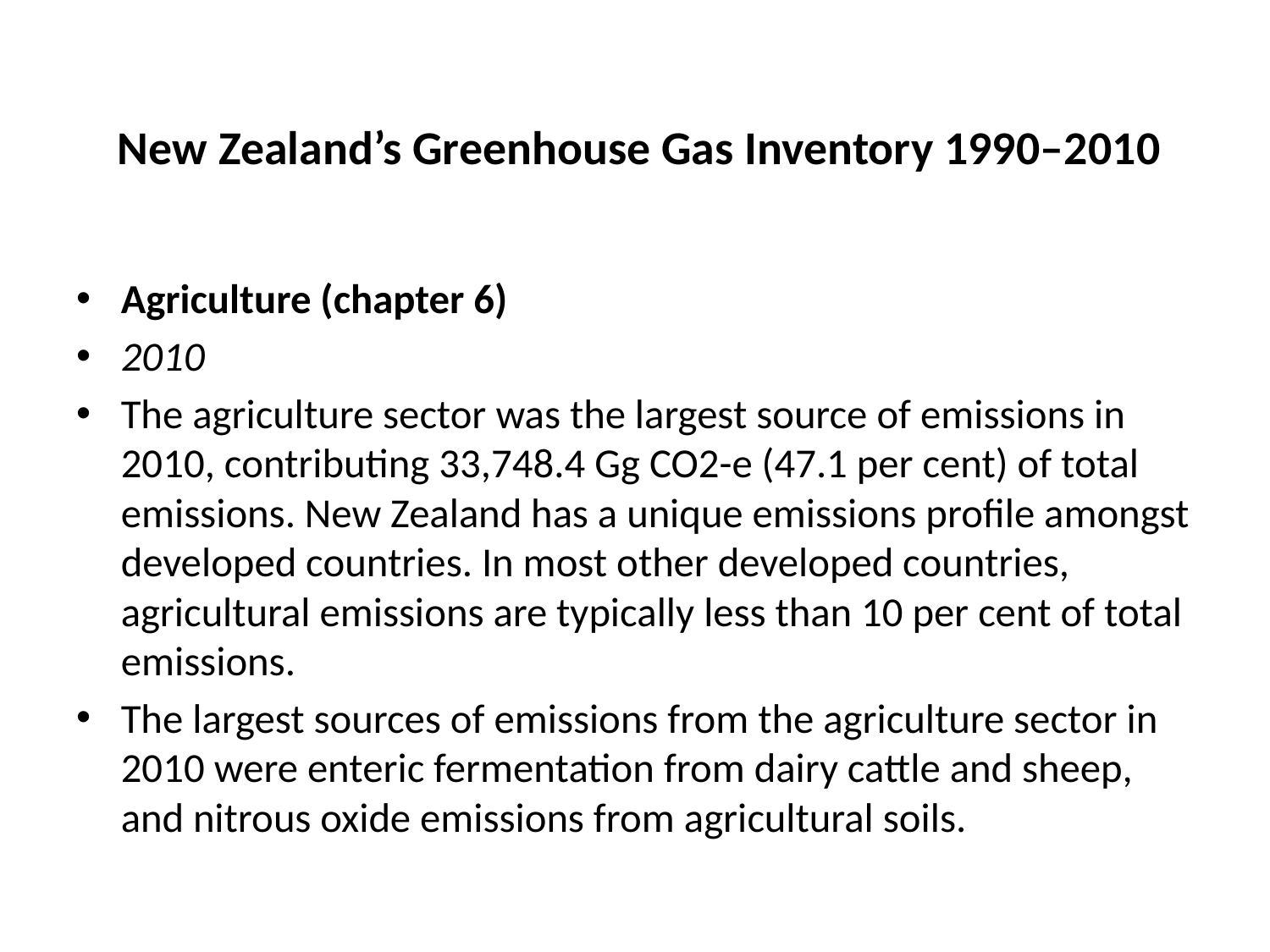

# New Zealand’s Greenhouse Gas Inventory 1990–2010
Agriculture (chapter 6)
2010
The agriculture sector was the largest source of emissions in 2010, contributing 33,748.4 Gg CO2-e (47.1 per cent) of total emissions. New Zealand has a unique emissions profile amongst developed countries. In most other developed countries, agricultural emissions are typically less than 10 per cent of total emissions.
The largest sources of emissions from the agriculture sector in 2010 were enteric fermentation from dairy cattle and sheep, and nitrous oxide emissions from agricultural soils.